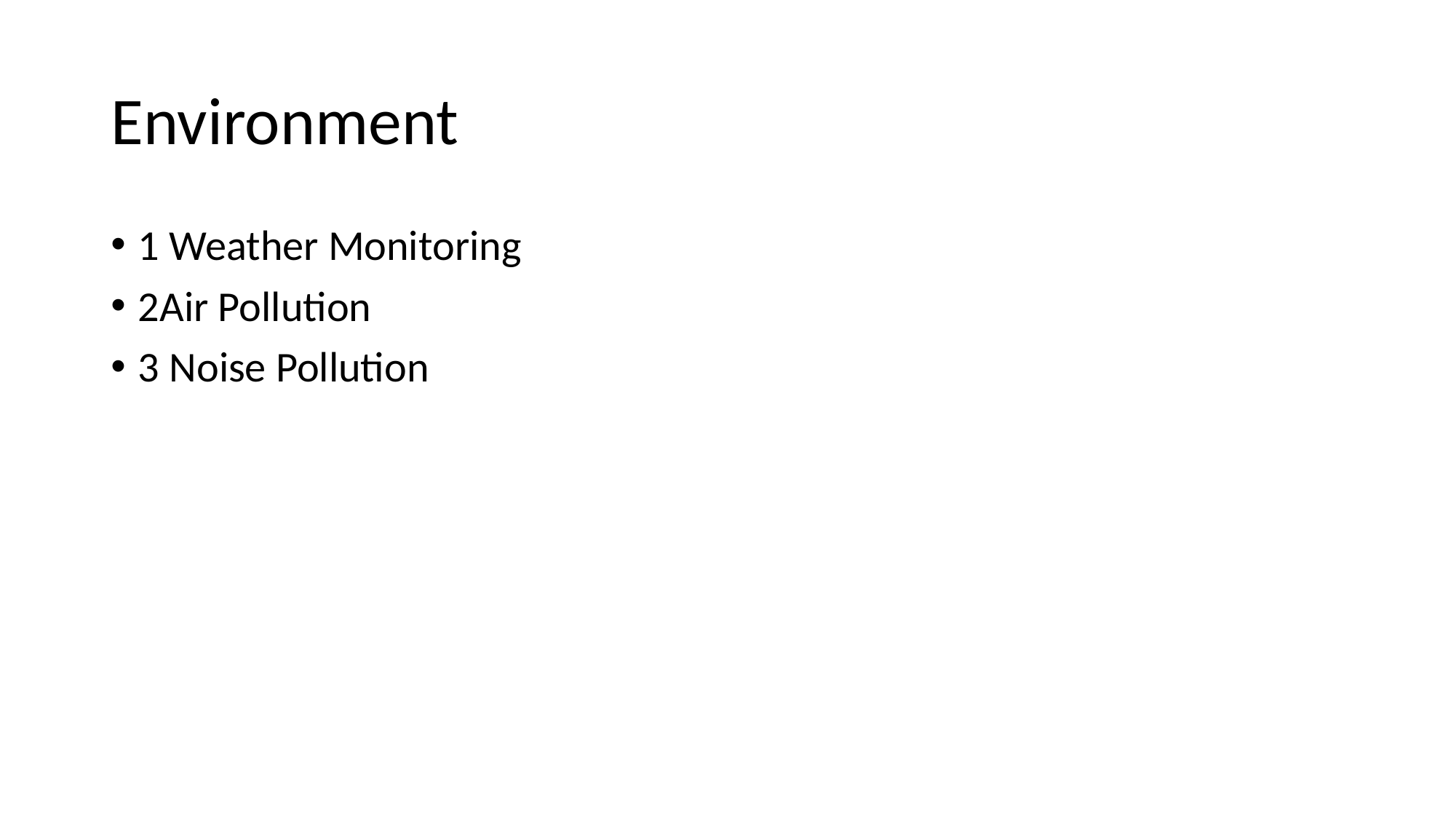

# Environment
1 Weather Monitoring
2Air Pollution
3 Noise Pollution